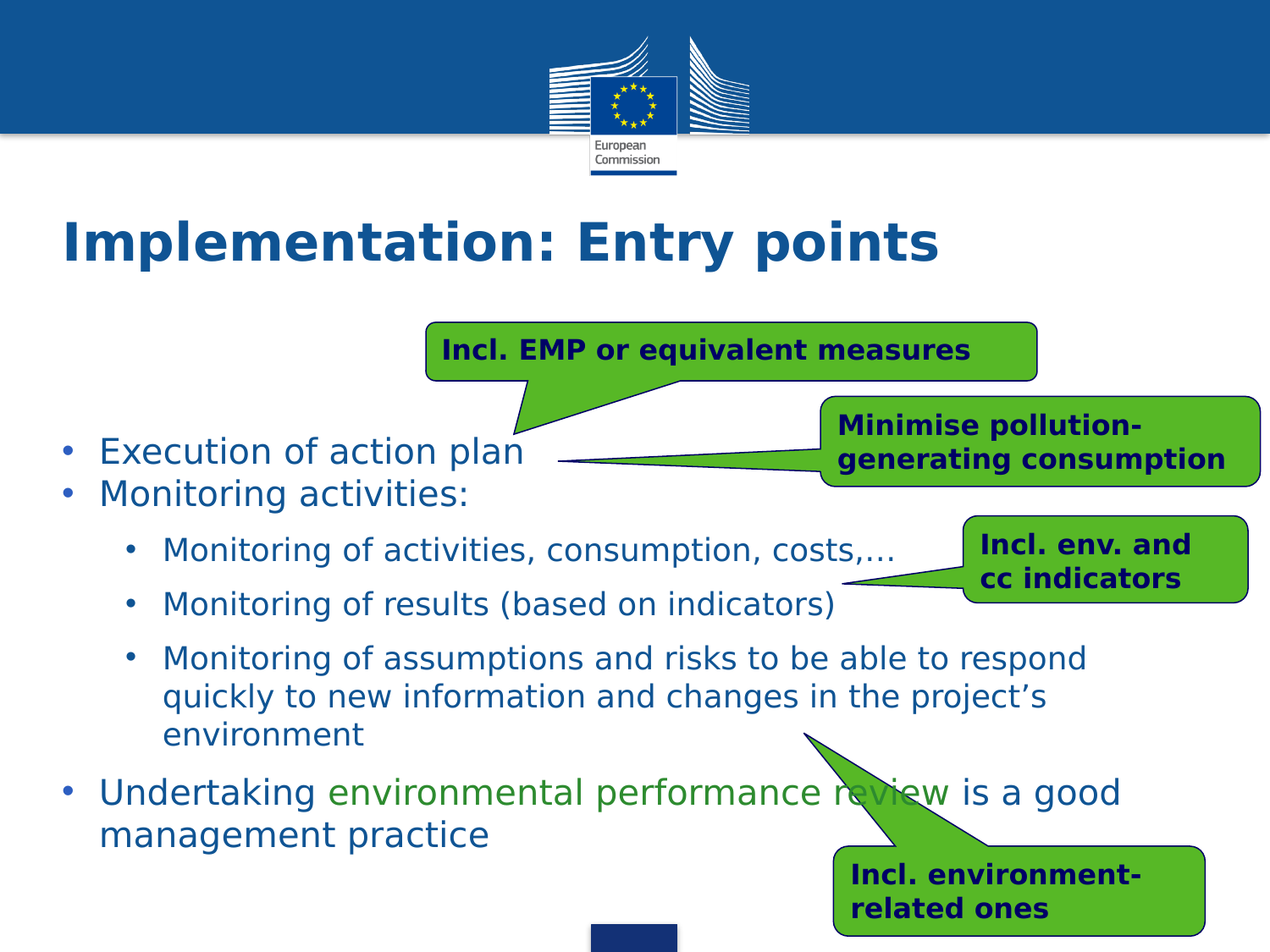

# Implementation: Entry points
Incl. EMP or equivalent measures
Minimise pollution-generating consumption
Execution of action plan
Monitoring activities:
Monitoring of activities, consumption, costs,…
Monitoring of results (based on indicators)
Monitoring of assumptions and risks to be able to respond quickly to new information and changes in the project’s environment
Undertaking environmental performance review is a good management practice
Incl. env. and cc indicators
Incl. environment-related ones